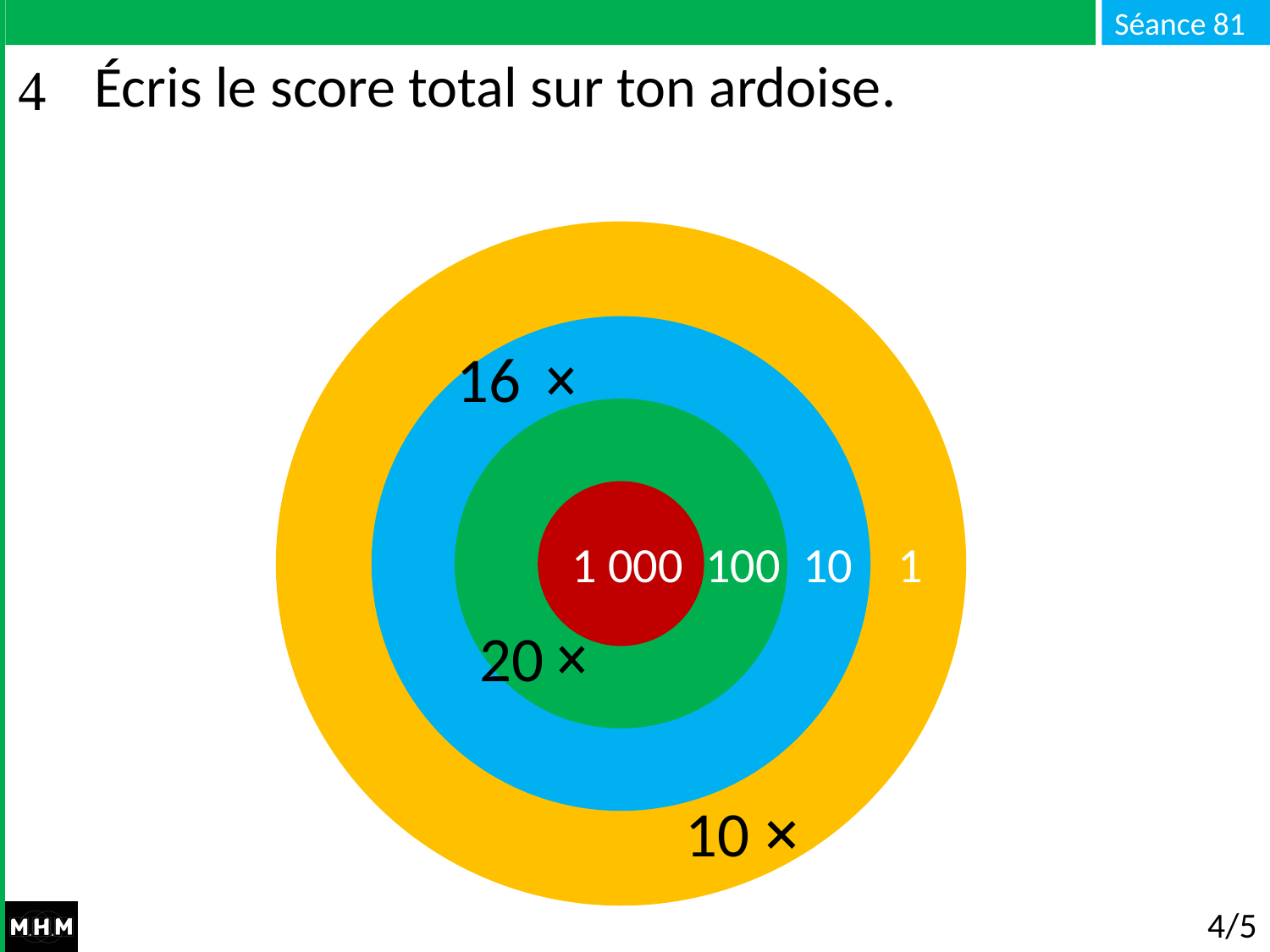

# Écris le score total sur ton ardoise.

16

1 000  100  10    1
1 000  100  10    1
20

10

4/5